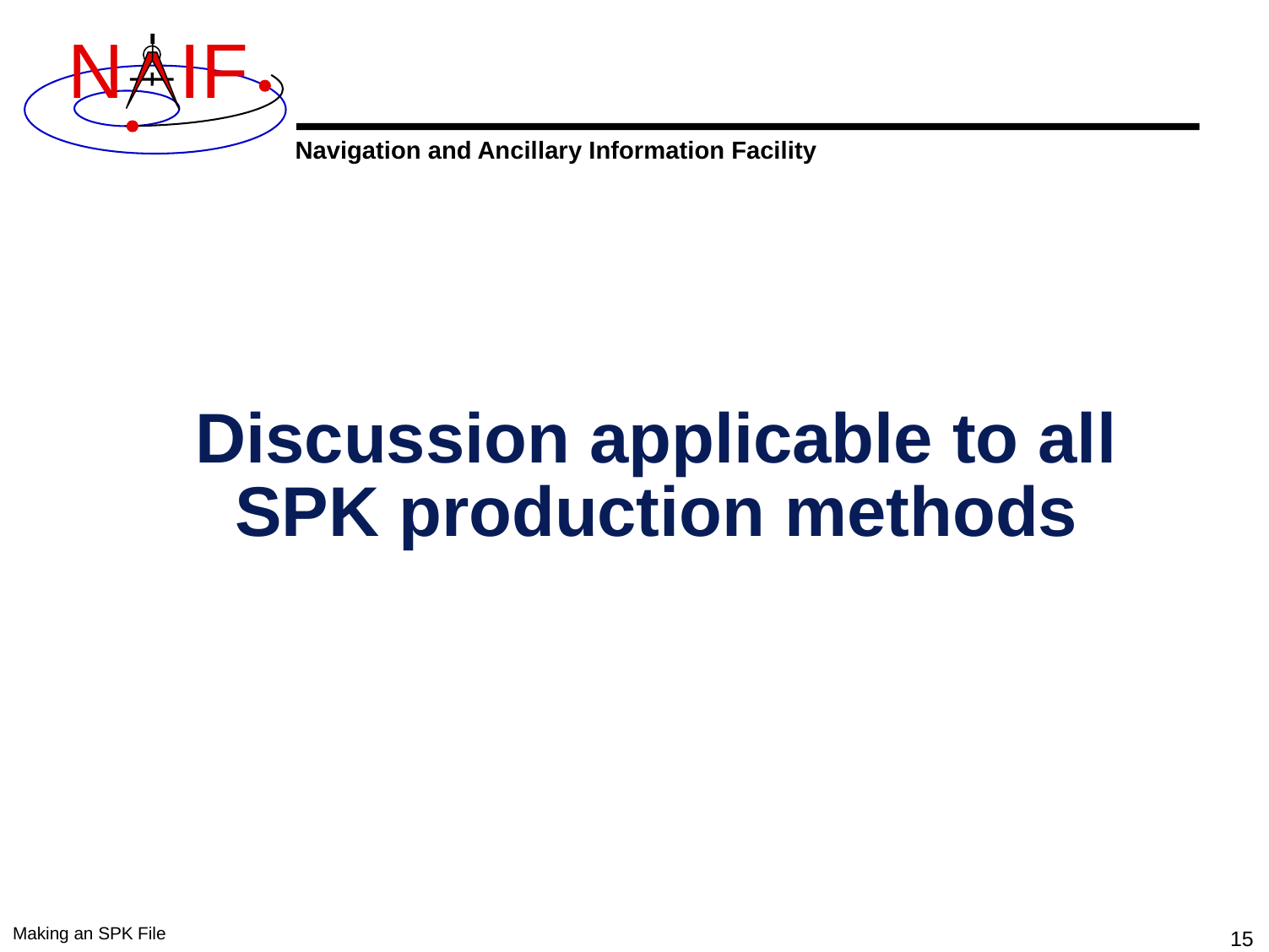

# Discussion applicable to all SPK production methods
Making an SPK File
15